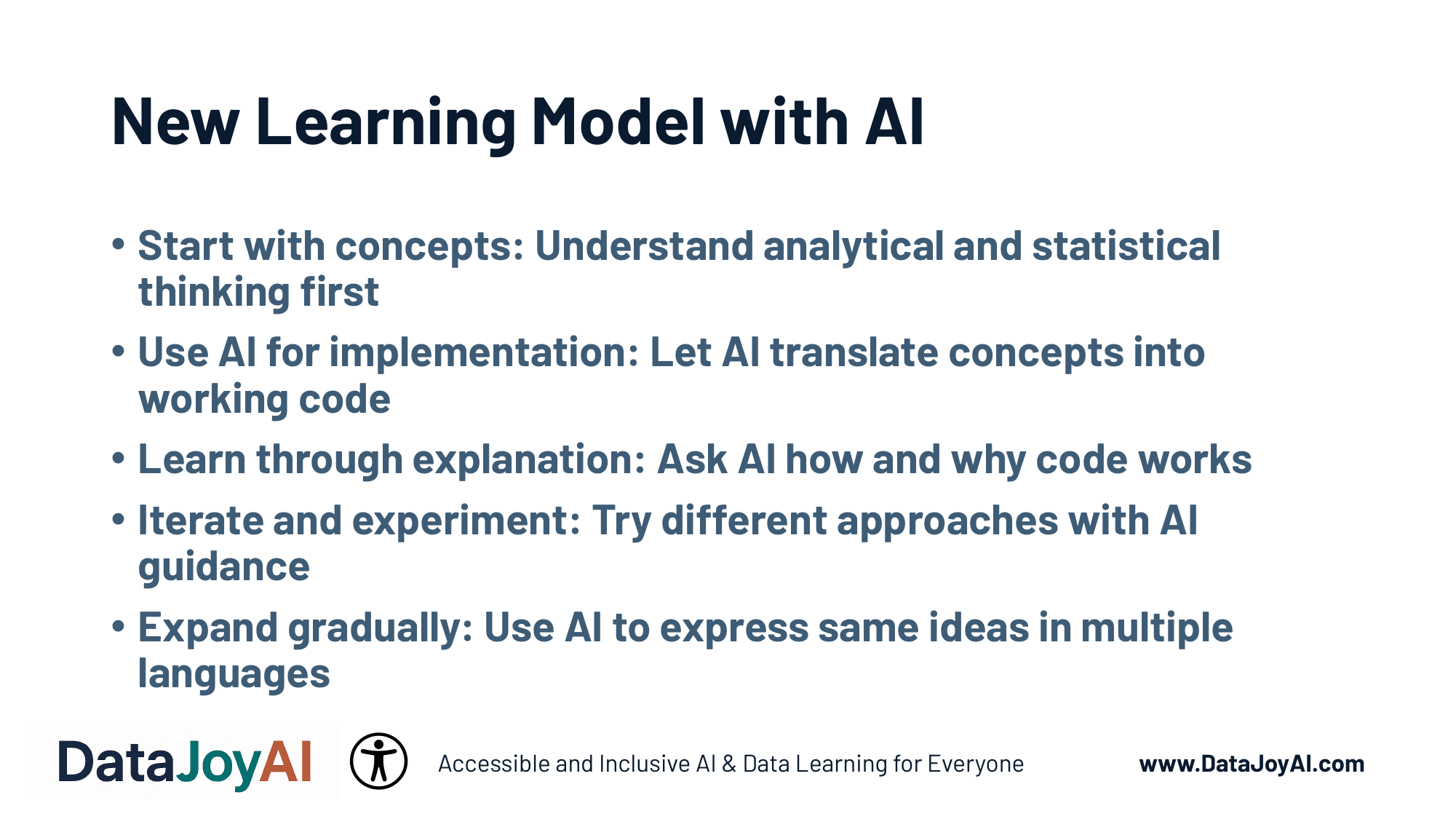

# New Learning Model with AI
Start with concepts: Understand analytical and statistical thinking first
Use AI for implementation: Let AI translate concepts into working code
Learn through explanation: Ask AI how and why code works
Iterate and experiment: Try different approaches with AI guidance
Expand gradually: Use AI to express same ideas in multiple languages